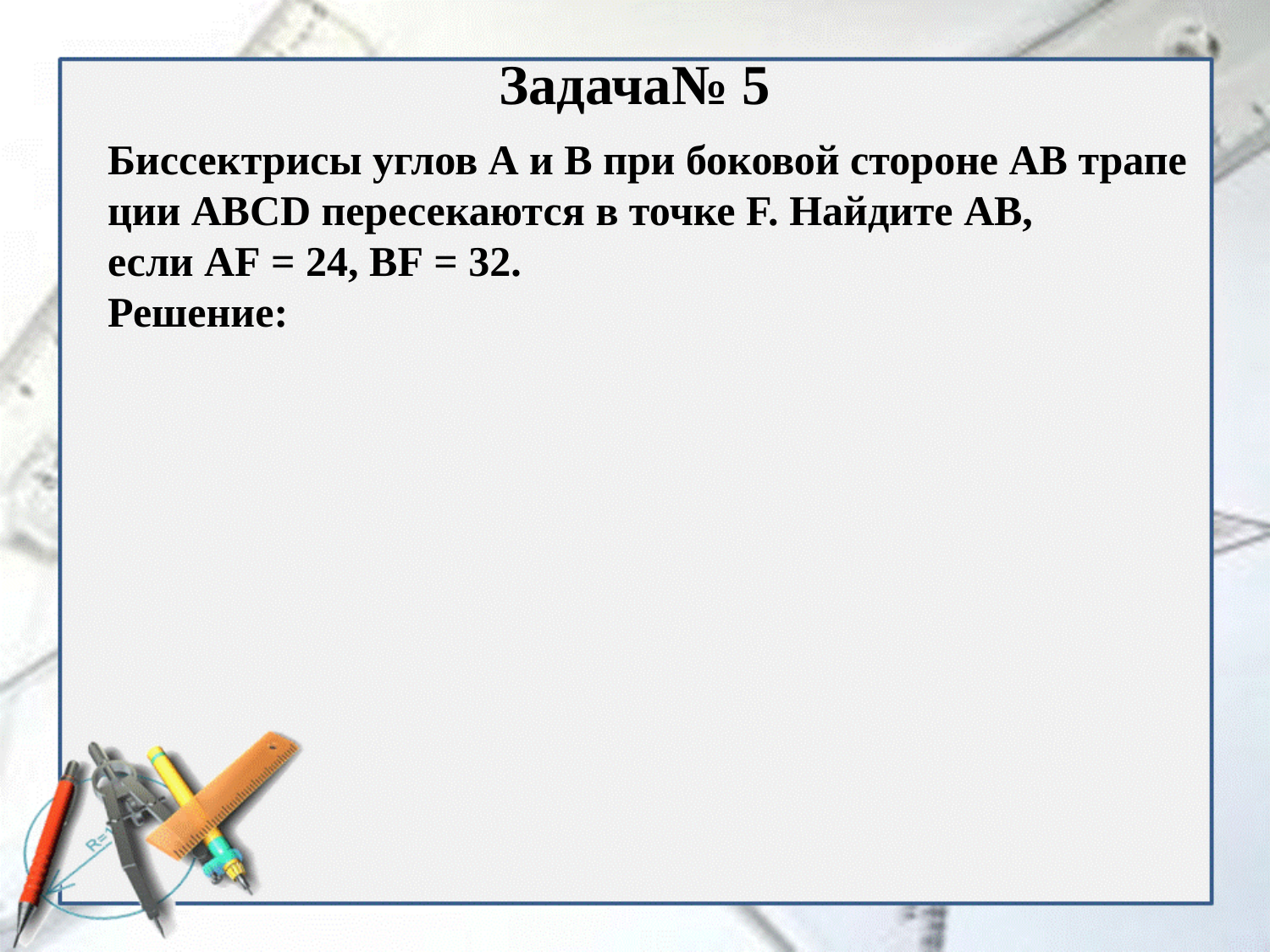

# Задача№ 5
Бис­сек­три­сы углов A и B при бо­ко­вой сто­ро­не AB тра­пе­ции ABCD пе­ре­се­ка­ют­ся в точке F. Най­ди­те AB, если AF = 24, BF = 32.                                                Решение: